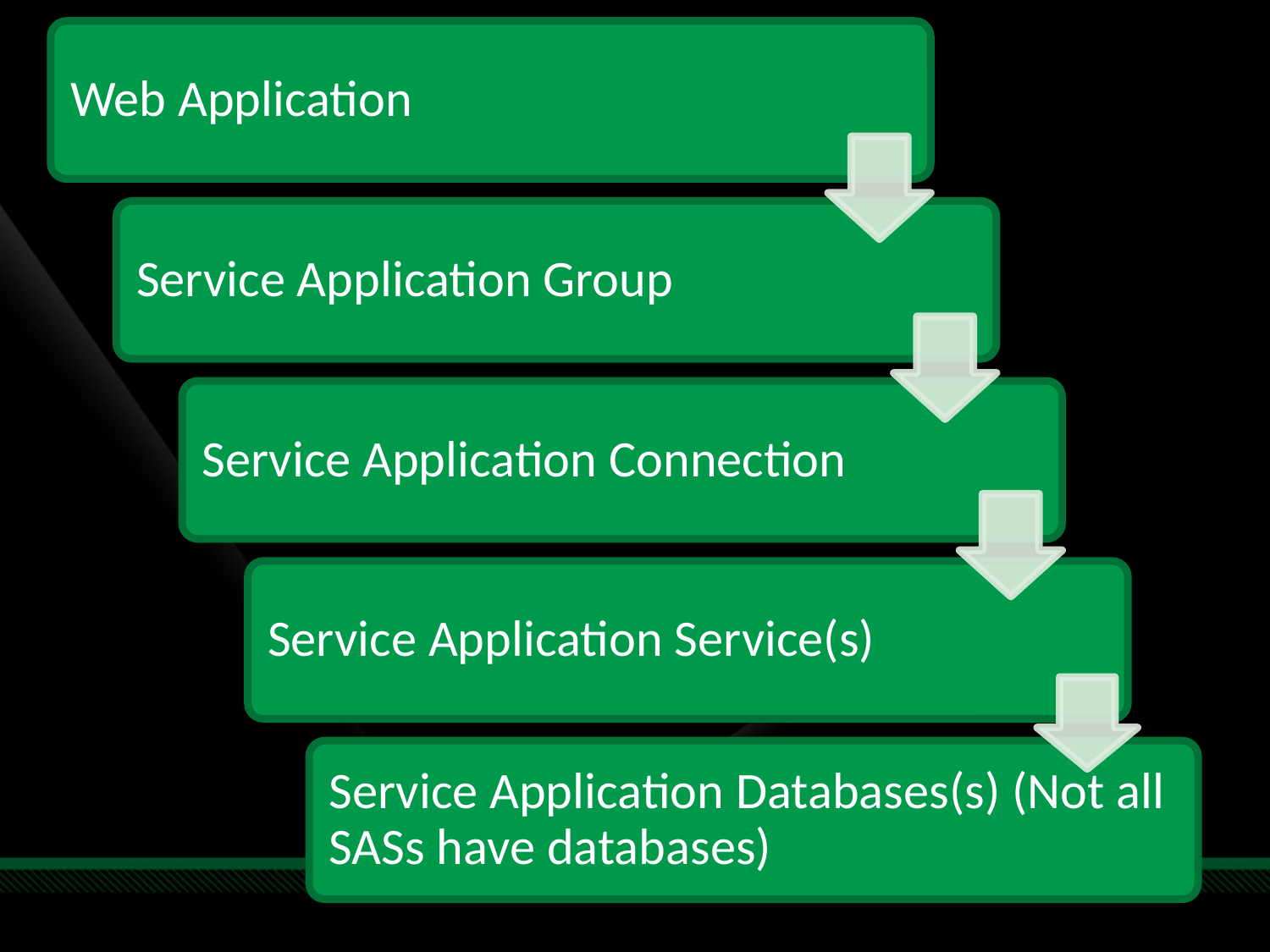

Web Application
Service Application Group
Service Application Connection
Service Application Service(s)
Service Application Databases(s) (Not all SASs have databases)